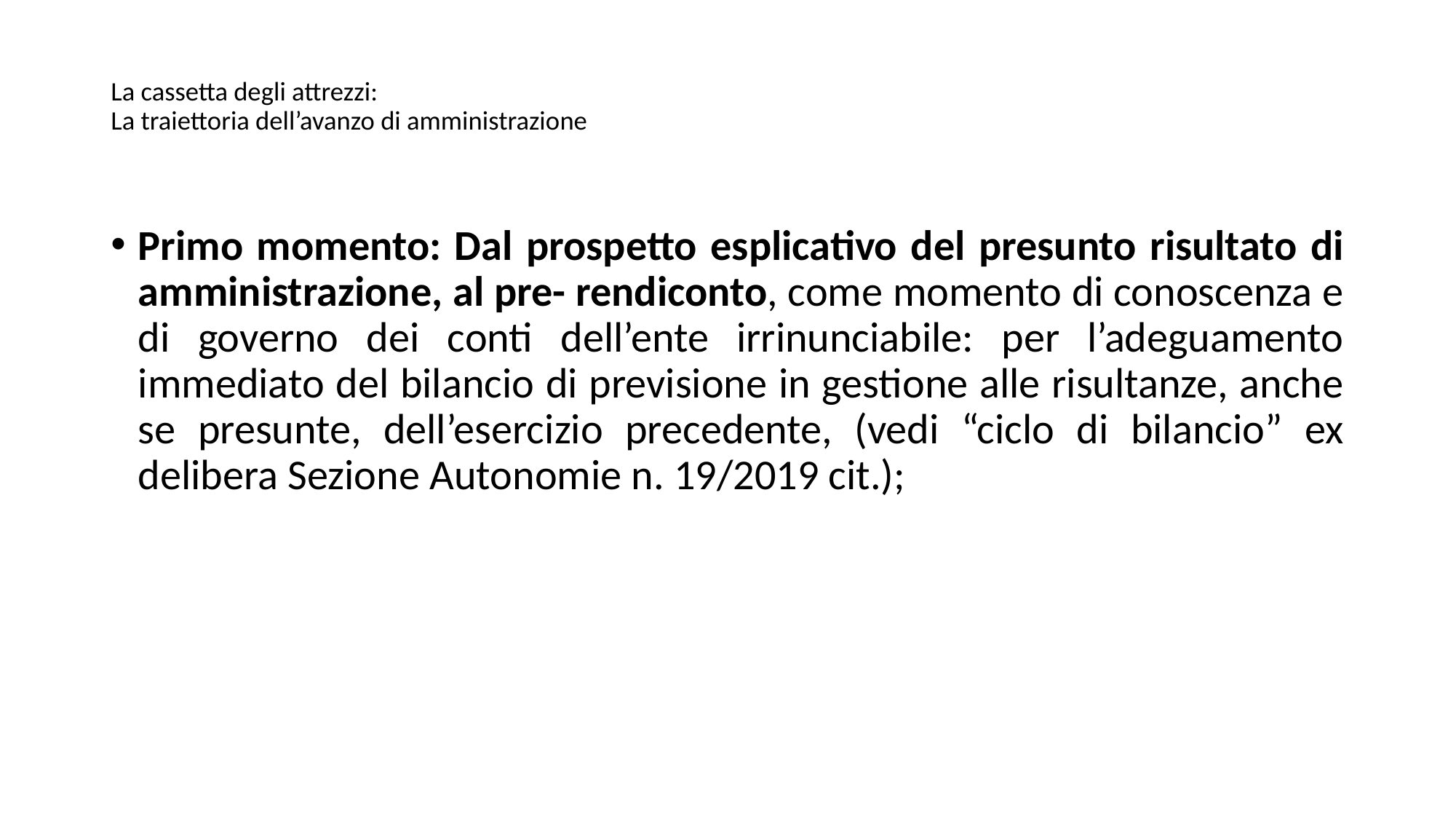

# La cassetta degli attrezzi: La traiettoria dell’avanzo di amministrazione
Primo momento: Dal prospetto esplicativo del presunto risultato di amministrazione, al pre- rendiconto, come momento di conoscenza e di governo dei conti dell’ente irrinunciabile: per l’adeguamento immediato del bilancio di previsione in gestione alle risultanze, anche se presunte, dell’esercizio precedente, (vedi “ciclo di bilancio” ex delibera Sezione Autonomie n. 19/2019 cit.);